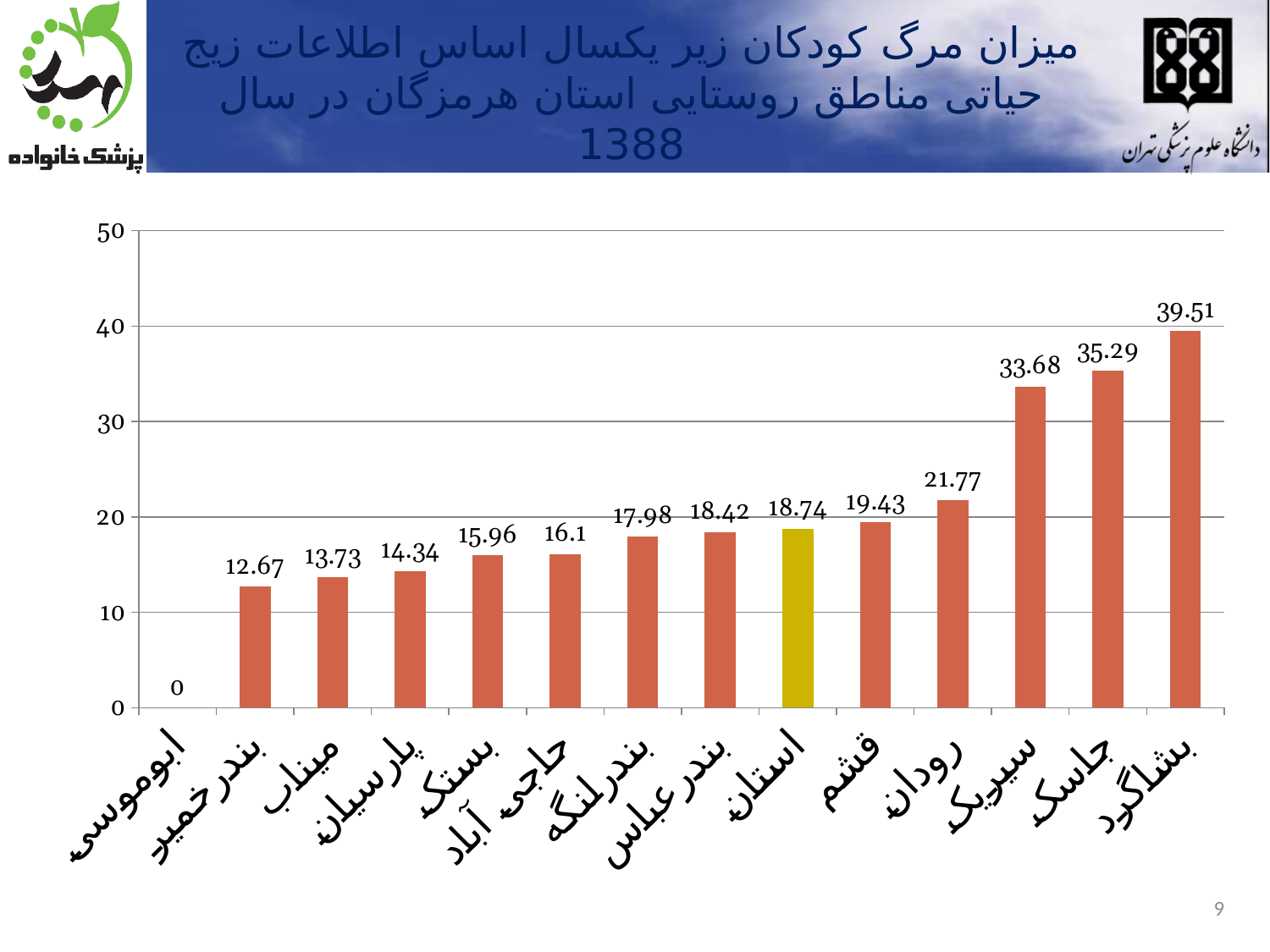

# میزان مرگ کودکان زیر یکسال اساس اطلاعات زیج حیاتی مناطق روستایی استان هرمزگان در سال 1388

### Chart

| Category | میزان مرگ کودکان زیر یکسال در سال 88 |
|---|---|
| ابوموسی | 0.0 |
| بندرخمیر | 12.67 |
| میناب | 13.729999999999999 |
| پارسیان | 14.34 |
| بستک | 15.96 |
| حاجی آباد | 16.1 |
| بندرلنگه | 17.979999999999986 |
| بندرعباس | 18.42 |
| استان | 18.739999999999988 |
| قشم | 19.43 |
| رودان | 21.77 |
| سیریک | 33.68 |
| جاسک | 35.29000000000001 |
| بشاگرد | 39.51 |
9